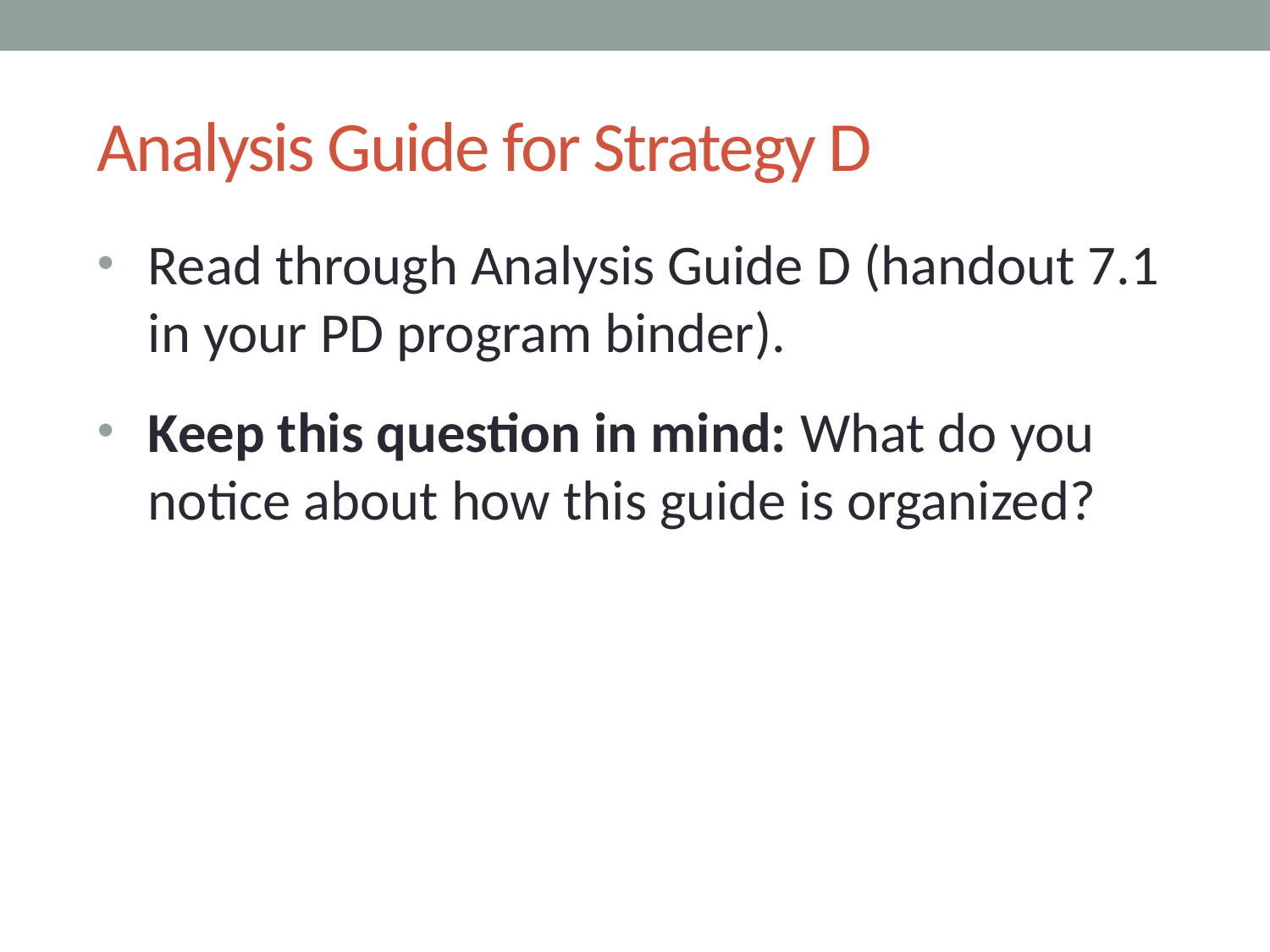

# Analysis Guide for Strategy D
Read through Analysis Guide D (handout 7.1 in your PD program binder).
Keep this question in mind: What do you notice about how this guide is organized?